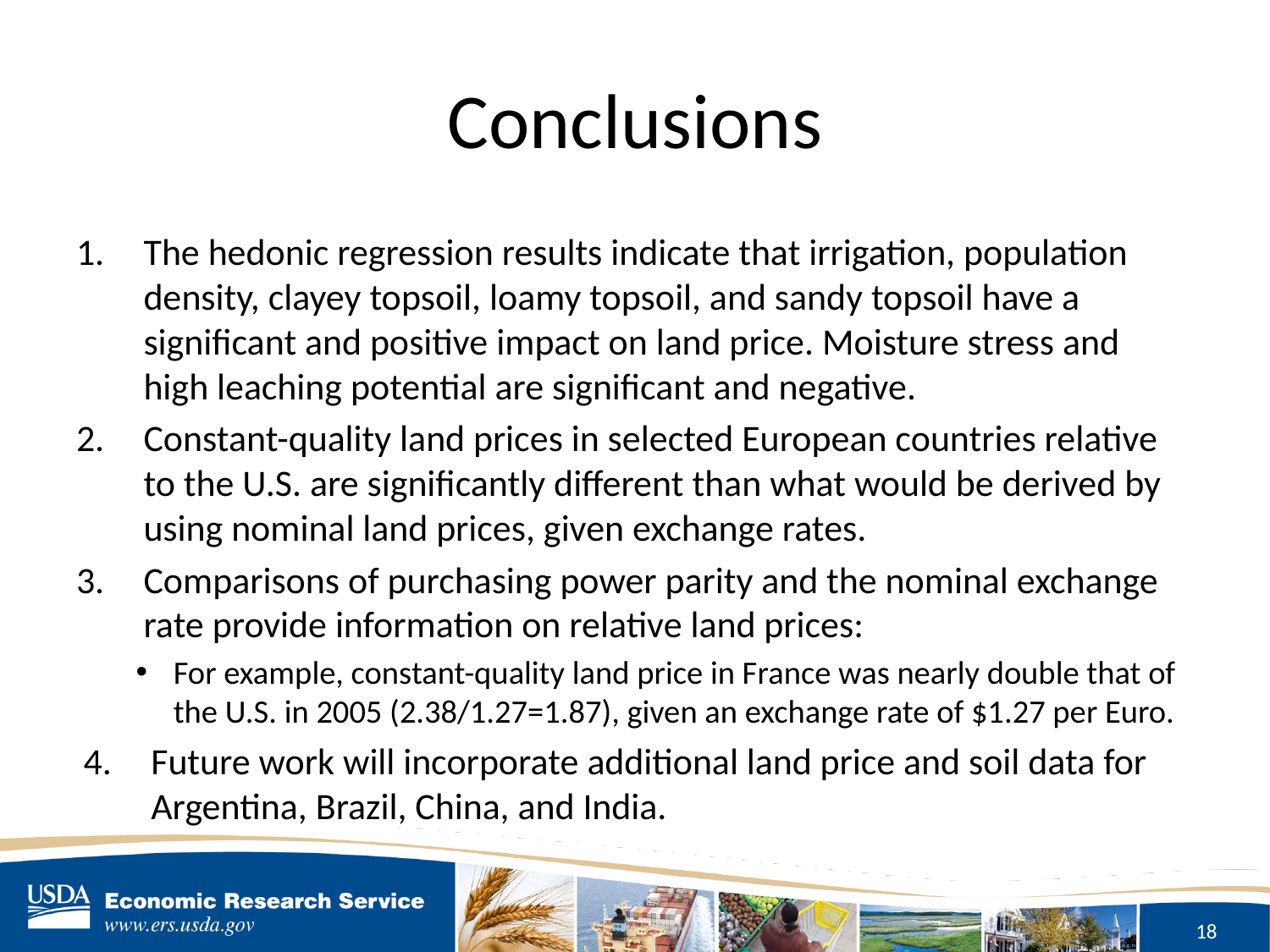

# Conclusions
The hedonic regression results indicate that irrigation, population density, clayey topsoil, loamy topsoil, and sandy topsoil have a significant and positive impact on land price. Moisture stress and high leaching potential are significant and negative.
Constant-quality land prices in selected European countries relative to the U.S. are significantly different than what would be derived by using nominal land prices, given exchange rates.
Comparisons of purchasing power parity and the nominal exchange rate provide information on relative land prices:
For example, constant-quality land price in France was nearly double that of the U.S. in 2005 (2.38/1.27=1.87), given an exchange rate of $1.27 per Euro.
Future work will incorporate additional land price and soil data for Argentina, Brazil, China, and India.